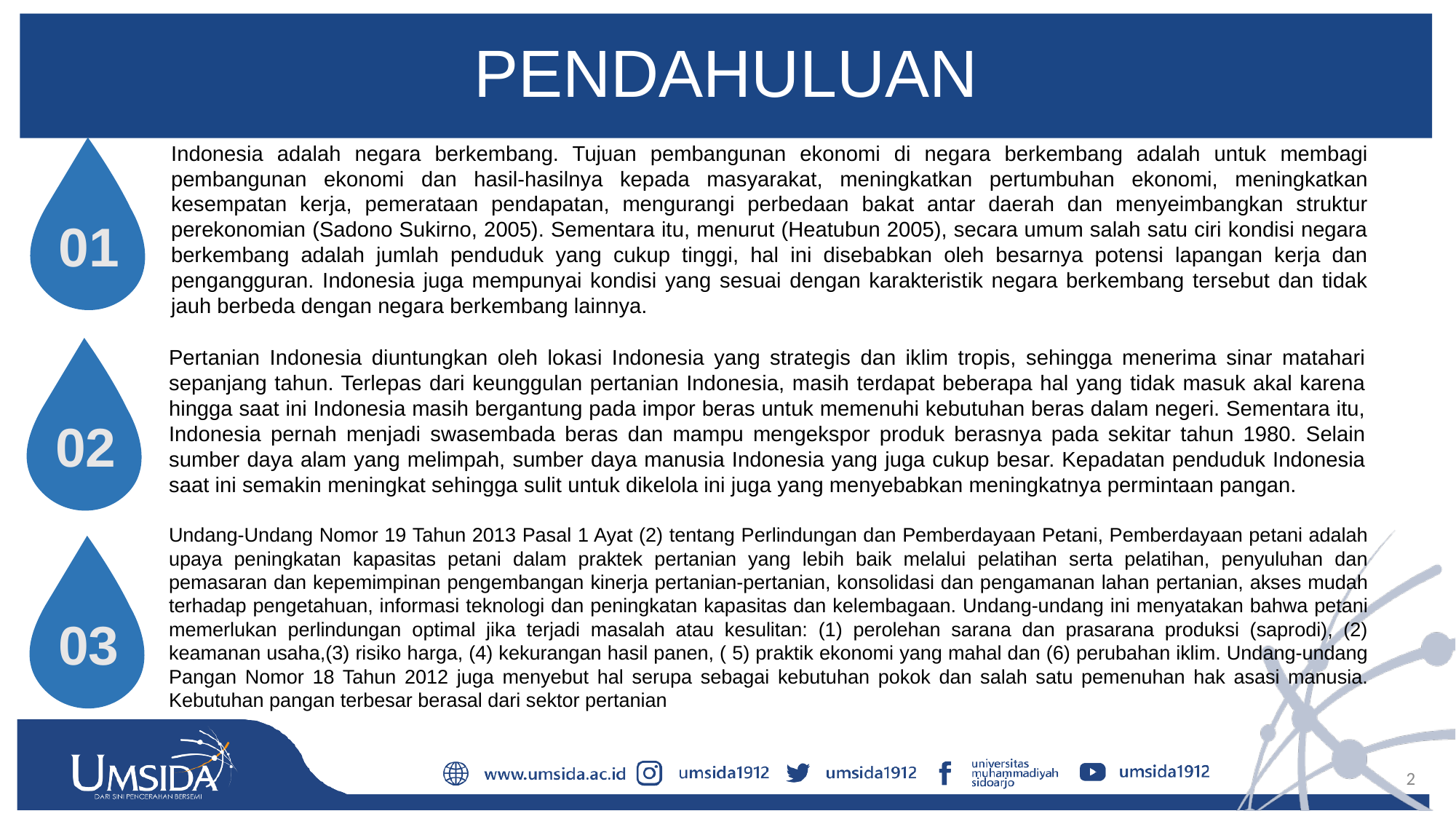

# PENDAHULUAN
Indonesia adalah negara berkembang. Tujuan pembangunan ekonomi di negara berkembang adalah untuk membagi pembangunan ekonomi dan hasil-hasilnya kepada masyarakat, meningkatkan pertumbuhan ekonomi, meningkatkan kesempatan kerja, pemerataan pendapatan, mengurangi perbedaan bakat antar daerah dan menyeimbangkan struktur perekonomian (Sadono Sukirno, 2005). Sementara itu, menurut (Heatubun 2005), secara umum salah satu ciri kondisi negara berkembang adalah jumlah penduduk yang cukup tinggi, hal ini disebabkan oleh besarnya potensi lapangan kerja dan pengangguran. Indonesia juga mempunyai kondisi yang sesuai dengan karakteristik negara berkembang tersebut dan tidak jauh berbeda dengan negara berkembang lainnya.

01
Pertanian Indonesia diuntungkan oleh lokasi Indonesia yang strategis dan iklim tropis, sehingga menerima sinar matahari sepanjang tahun. Terlepas dari keunggulan pertanian Indonesia, masih terdapat beberapa hal yang tidak masuk akal karena hingga saat ini Indonesia masih bergantung pada impor beras untuk memenuhi kebutuhan beras dalam negeri. Sementara itu, Indonesia pernah menjadi swasembada beras dan mampu mengekspor produk berasnya pada sekitar tahun 1980. Selain sumber daya alam yang melimpah, sumber daya manusia Indonesia yang juga cukup besar. Kepadatan penduduk Indonesia saat ini semakin meningkat sehingga sulit untuk dikelola ini juga yang menyebabkan meningkatnya permintaan pangan.

02

Undang-Undang Nomor 19 Tahun 2013 Pasal 1 Ayat (2) tentang Perlindungan dan Pemberdayaan Petani, Pemberdayaan petani adalah upaya peningkatan kapasitas petani dalam praktek pertanian yang lebih baik melalui pelatihan serta pelatihan, penyuluhan dan pemasaran dan kepemimpinan pengembangan kinerja pertanian-pertanian, konsolidasi dan pengamanan lahan pertanian, akses mudah terhadap pengetahuan, informasi teknologi dan peningkatan kapasitas dan kelembagaan. Undang-undang ini menyatakan bahwa petani memerlukan perlindungan optimal jika terjadi masalah atau kesulitan: (1) perolehan sarana dan prasarana produksi (saprodi), (2) keamanan usaha,(3) risiko harga, (4) kekurangan hasil panen, ( 5) praktik ekonomi yang mahal dan (6) perubahan iklim. Undang-undang Pangan Nomor 18 Tahun 2012 juga menyebut hal serupa sebagai kebutuhan pokok dan salah satu pemenuhan hak asasi manusia. Kebutuhan pangan terbesar berasal dari sektor pertanian

03